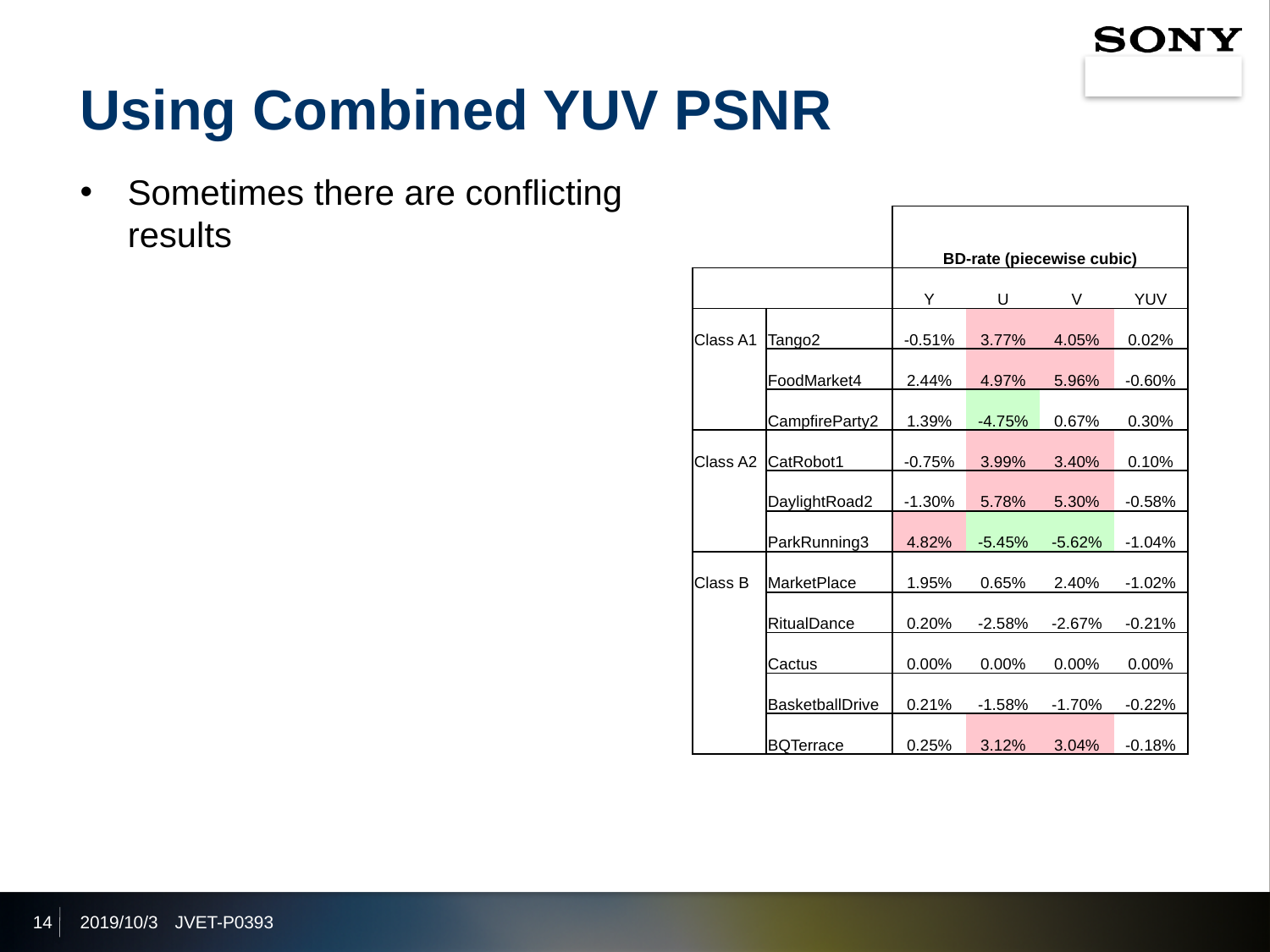

# Using Combined YUV PSNR
Sometimes there are conflicting results
|  |  | BD-rate (piecewise cubic) |  |  |  |
| --- | --- | --- | --- | --- | --- |
|  |  | Y | U | V | YUV |
| Class A1 | Tango2 | -0.51% | 3.77% | 4.05% | 0.02% |
|  | FoodMarket4 | 2.44% | 4.97% | 5.96% | -0.60% |
|  | CampfireParty2 | 1.39% | -4.75% | 0.67% | 0.30% |
| Class A2 | CatRobot1 | -0.75% | 3.99% | 3.40% | 0.10% |
|  | DaylightRoad2 | -1.30% | 5.78% | 5.30% | -0.58% |
|  | ParkRunning3 | 4.82% | -5.45% | -5.62% | -1.04% |
| Class B | MarketPlace | 1.95% | 0.65% | 2.40% | -1.02% |
|  | RitualDance | 0.20% | -2.58% | -2.67% | -0.21% |
|  | Cactus | 0.00% | 0.00% | 0.00% | 0.00% |
|  | BasketballDrive | 0.21% | -1.58% | -1.70% | -0.22% |
|  | BQTerrace | 0.25% | 3.12% | 3.04% | -0.18% |
14
2019/10/3
JVET-P0393